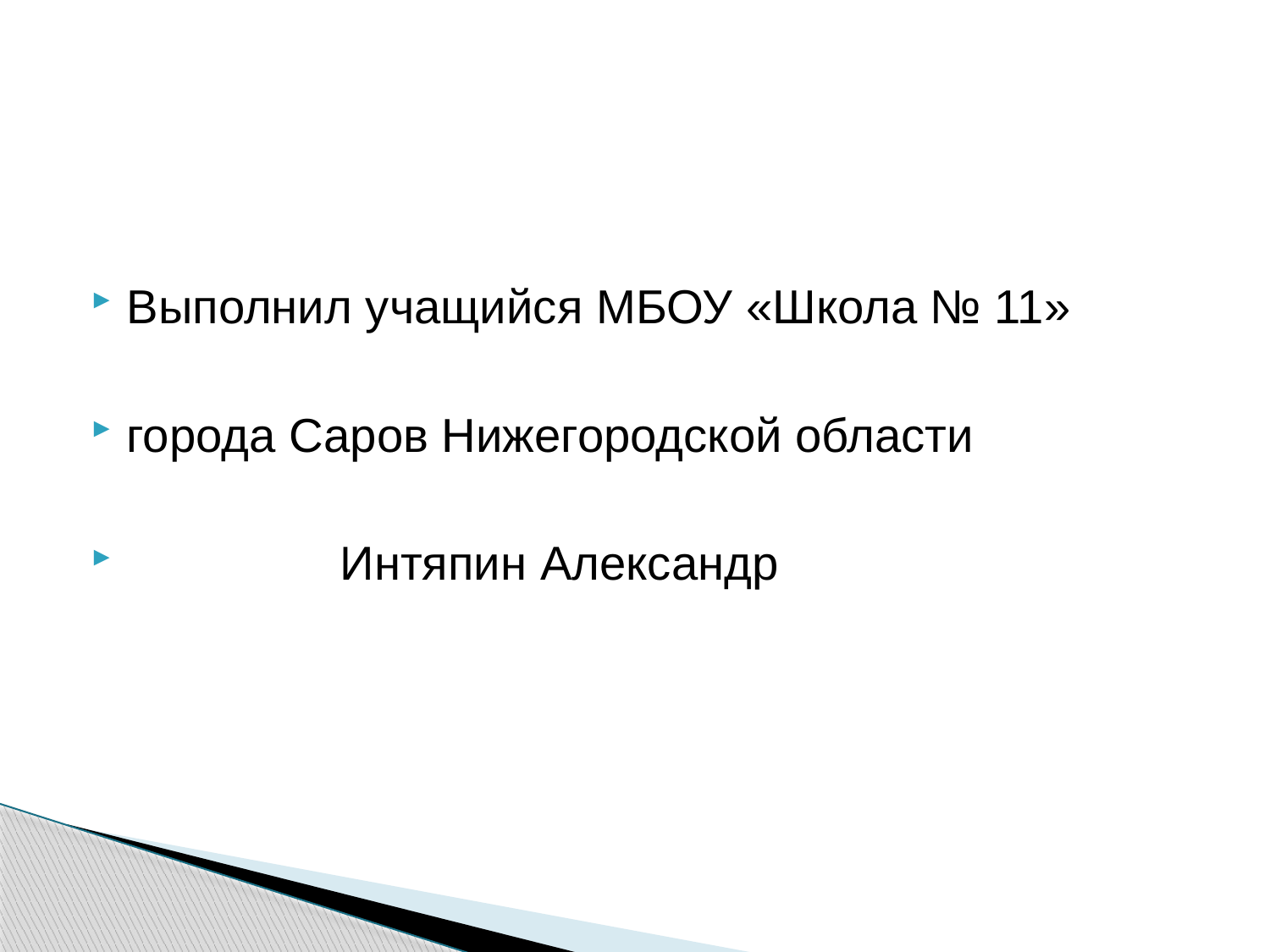

#

Выполнил учащийся МБОУ «Школа № 11»

города Саров Нижегородской области

                Интяпин Александр